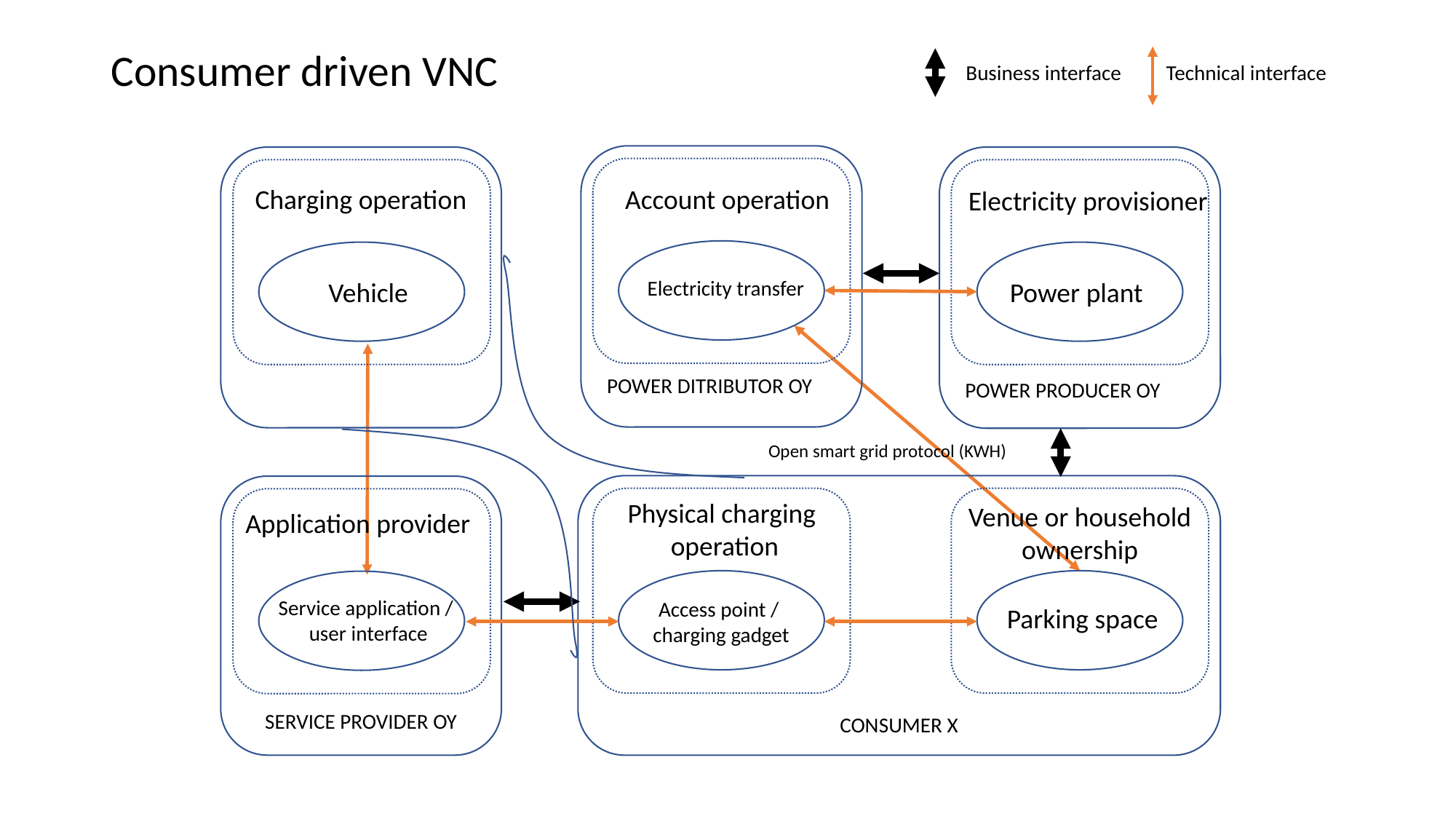

# Consumer driven VNC
Business interface
Technical interface

Charging operation
Account operation
Electricity provisioner

Electricity transfer
Vehicle
Power plant
POWER DITRIBUTOR OY
POWER PRODUCER OY

Open smart grid protocol (KWH)

Physical charging
operation
Venue or household
ownership
Application provider

Service application /
user interface
Access point /
charging gadget
Parking space
SERVICE PROVIDER OY
CONSUMER X